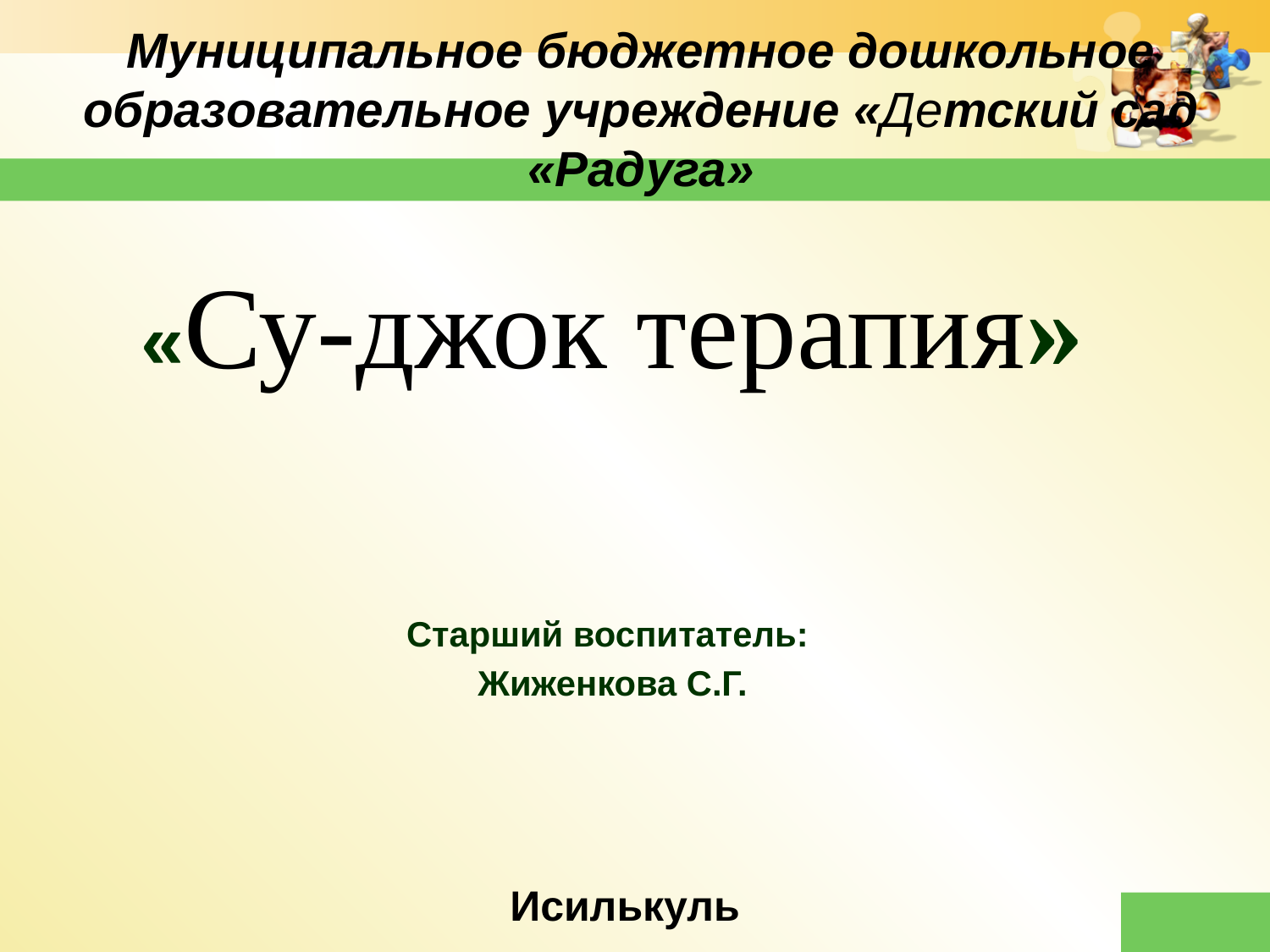

Муниципальное бюджетное дошкольное образовательное учреждение «Детский сад «Радуга»
«Су-джок терапия»

Старший воспитатель:
Жиженкова С.Г.

Исилькуль